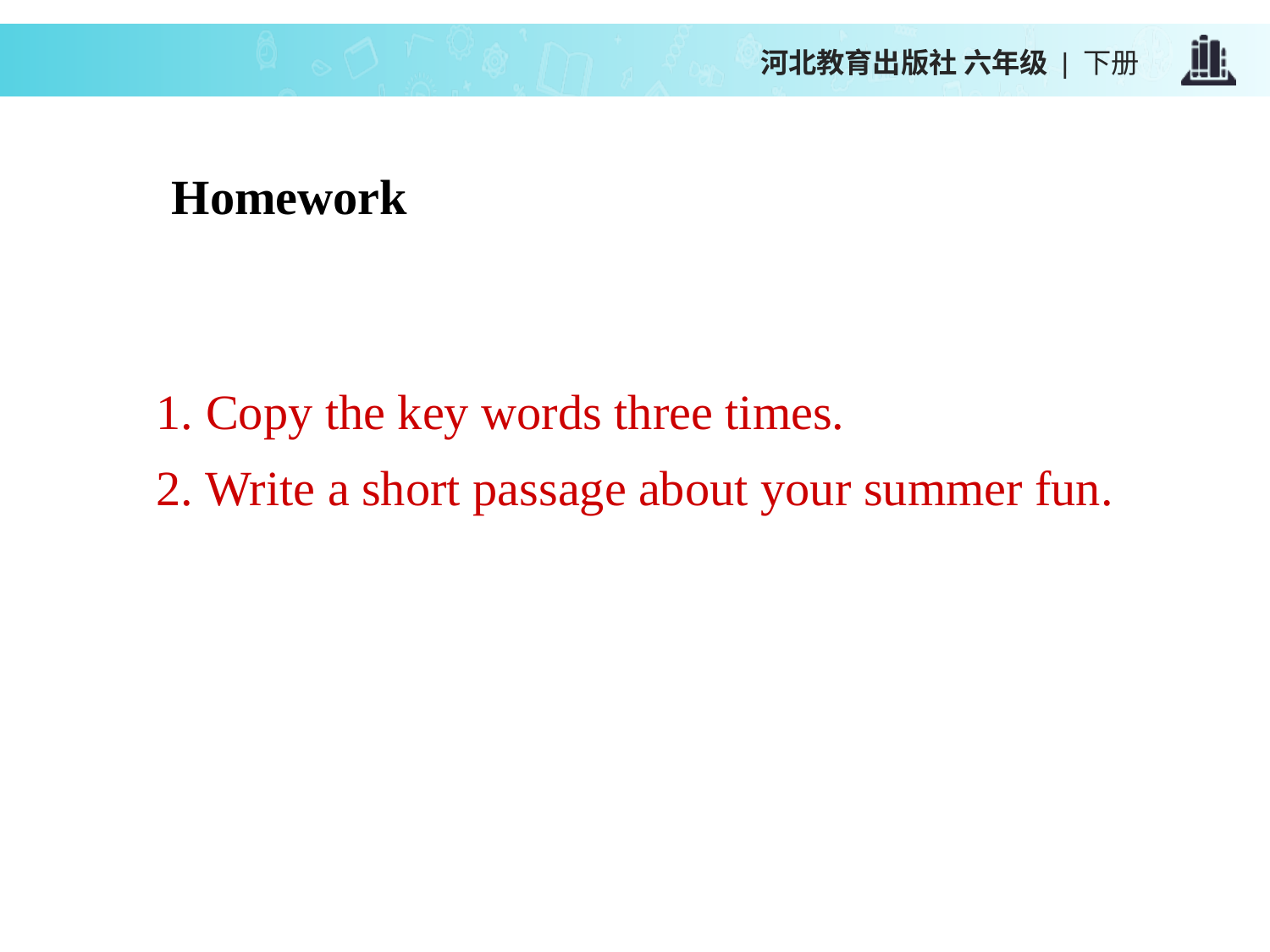

Homework
1. Copy the key words three times.
2. Write a short passage about your summer fun.